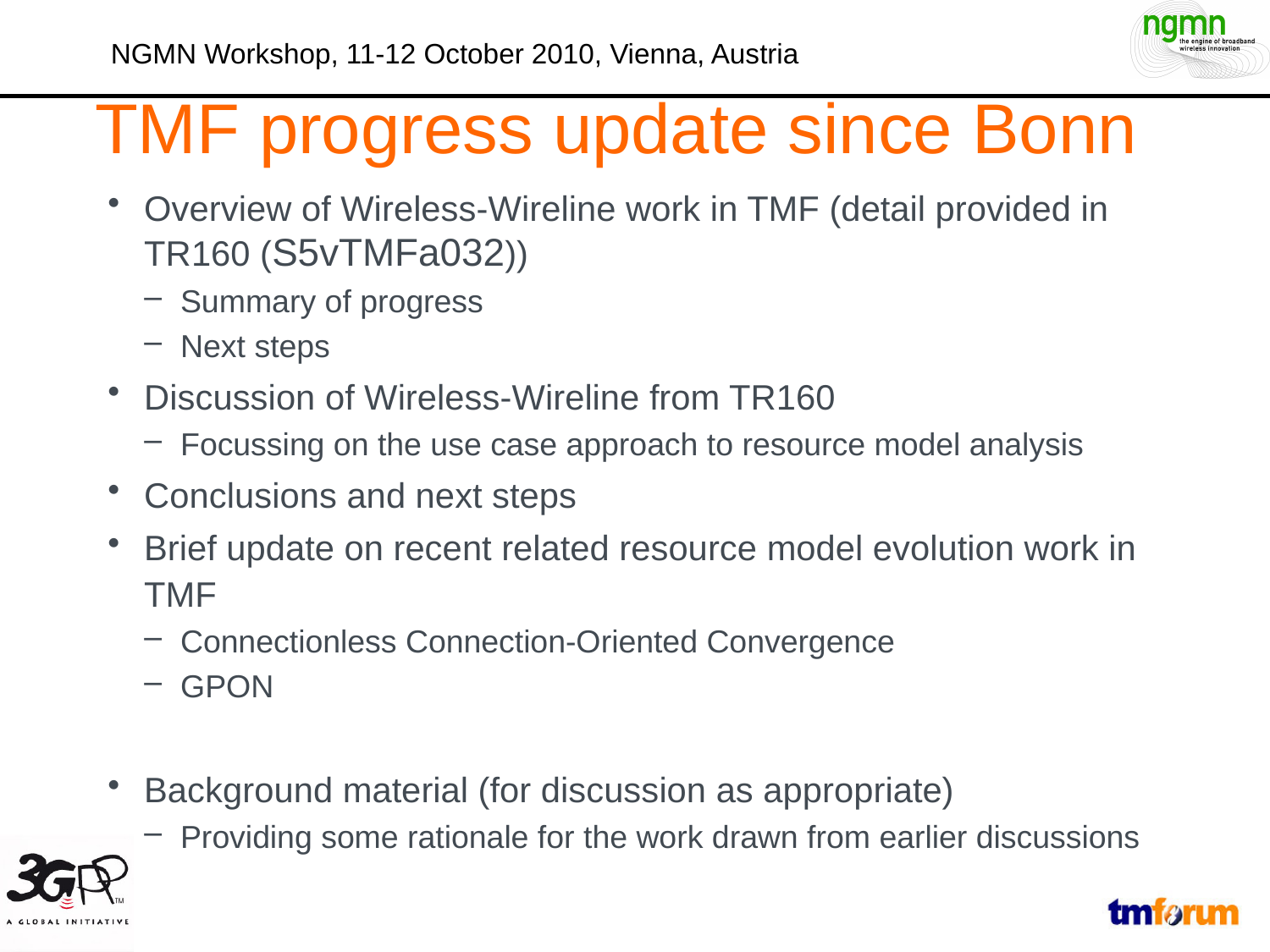

TMF progress update since Bonn
Overview of Wireless-Wireline work in TMF (detail provided in TR160 (S5vTMFa032))
Summary of progress
Next steps
Discussion of Wireless-Wireline from TR160
Focussing on the use case approach to resource model analysis
Conclusions and next steps
Brief update on recent related resource model evolution work in TMF
Connectionless Connection-Oriented Convergence
GPON

Background material (for discussion as appropriate)
Providing some rationale for the work drawn from earlier discussions